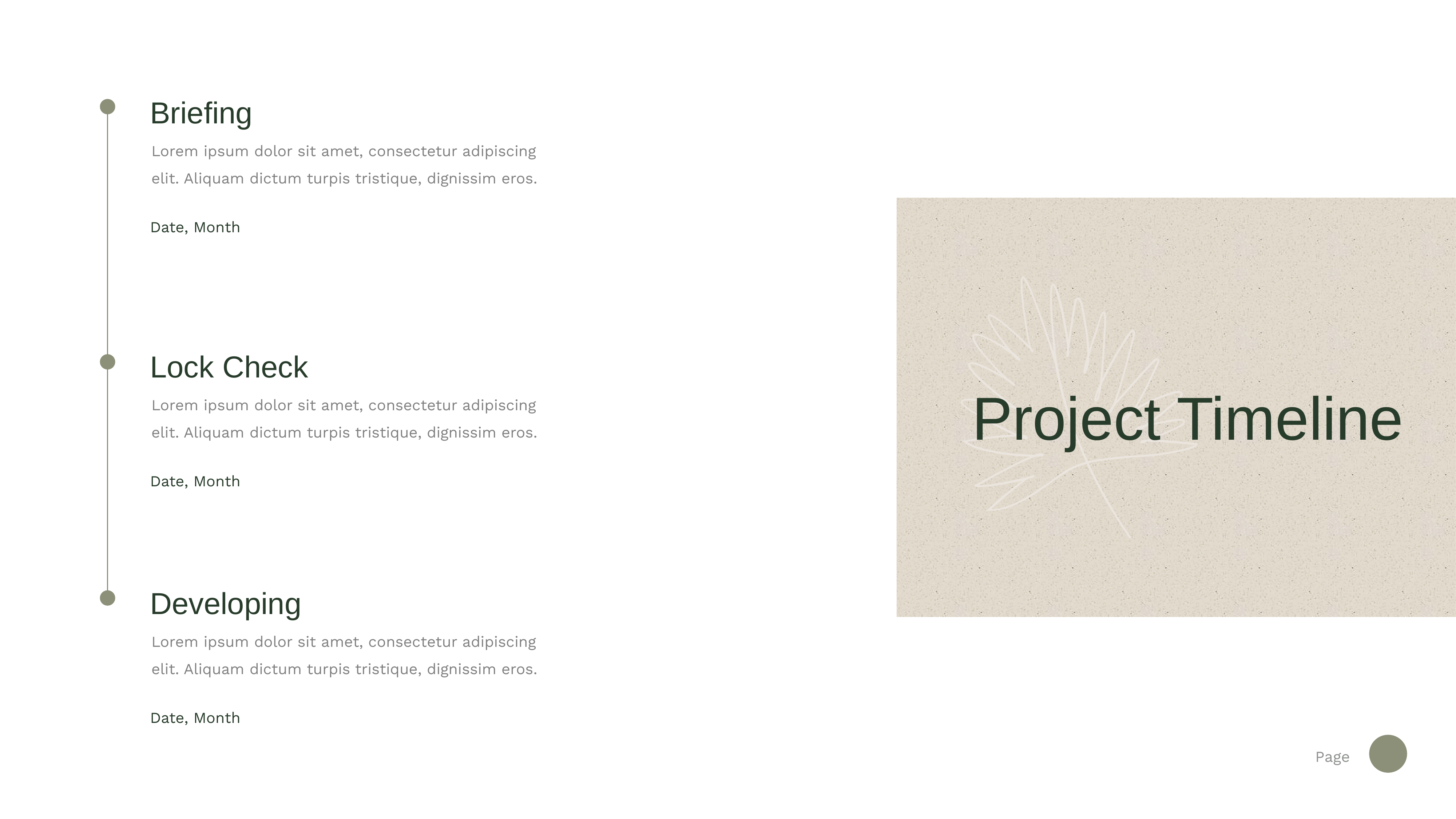

Briefing

Lorem ipsum dolor sit amet, consectetur adipiscing elit. Aliquam dictum turpis tristique, dignissim eros.

Date, Month

Lock Check
Project Timeline

Lorem ipsum dolor sit amet, consectetur adipiscing elit. Aliquam dictum turpis tristique, dignissim eros.
Date, Month
Developing

Lorem ipsum dolor sit amet, consectetur adipiscing elit. Aliquam dictum turpis tristique, dignissim eros.
Date, Month

Page
29